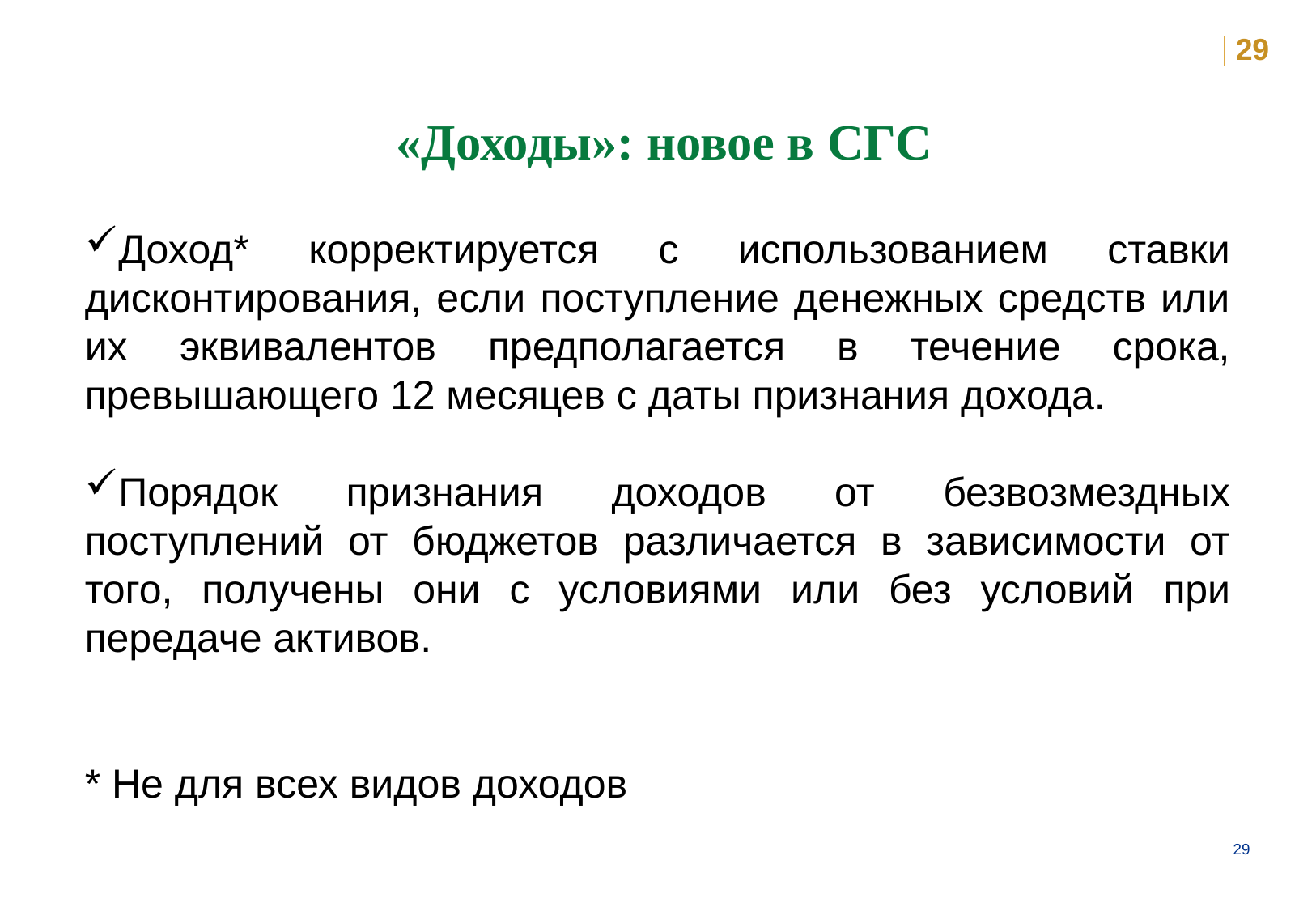

29
«Доходы»: новое в СГС
Доход* корректируется с использованием ставки дисконтирования, если поступление денежных средств или их эквивалентов предполагается в течение срока, превышающего 12 месяцев с даты признания дохода.

Порядок признания доходов от безвозмездных поступлений от бюджетов различается в зависимости от того, получены они с условиями или без условий при передаче активов.

* Не для всех видов доходов